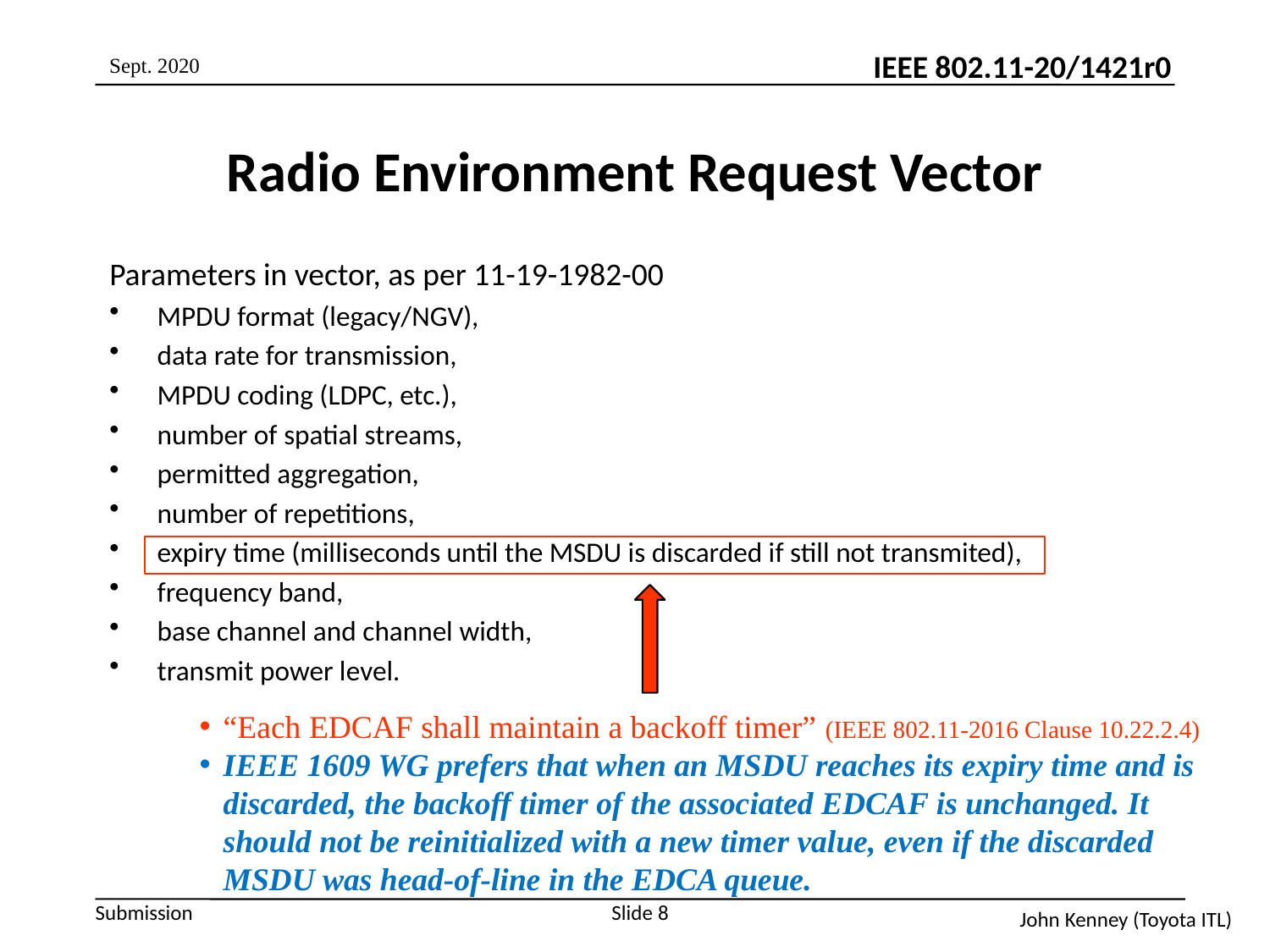

Sept. 2020
# Radio Environment Request Vector
Parameters in vector, as per 11-19-1982-00
MPDU format (legacy/NGV),
data rate for transmission,
MPDU coding (LDPC, etc.),
number of spatial streams,
permitted aggregation,
number of repetitions,
expiry time (milliseconds until the MSDU is discarded if still not transmited),
frequency band,
base channel and channel width,
transmit power level.

“Each EDCAF shall maintain a backoff timer” (IEEE 802.11-2016 Clause 10.22.2.4)
IEEE 1609 WG prefers that when an MSDU reaches its expiry time and is discarded, the backoff timer of the associated EDCAF is unchanged. It should not be reinitialized with a new timer value, even if the discarded MSDU was head-of-line in the EDCA queue.
Slide 8
John Kenney (Toyota ITL)